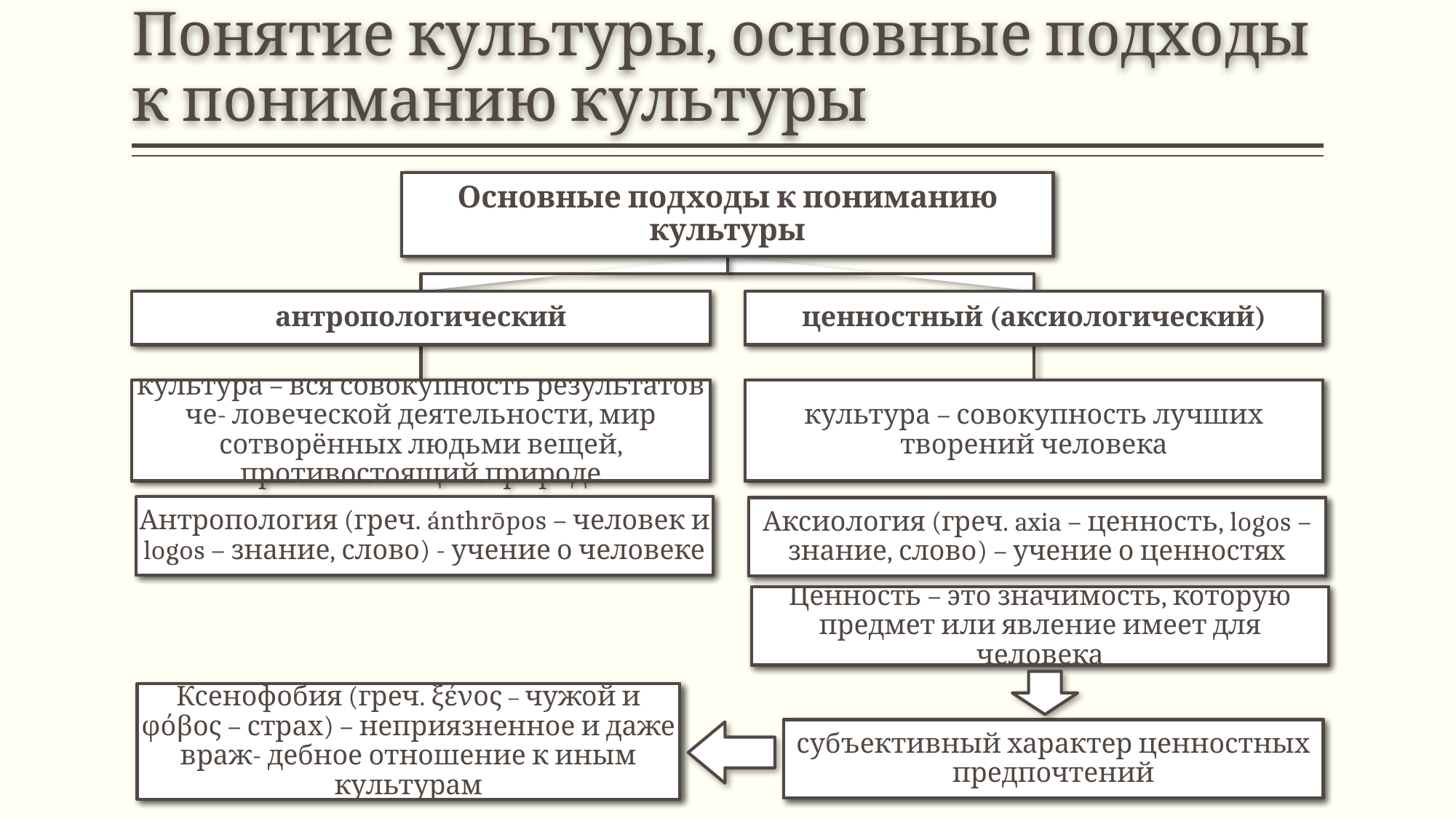

# Понятие культуры, основные подходы к пониманию культуры

Основные подходы к пониманию культуры

антропологический

ценностный (аксиологический)

культура – вся совокупность результатов че- ловеческой деятельности, мир сотворённых людьми вещей, противостоящий природе

культура – совокупность лучших творений человека

Антропология (греч. ánthrōpos – человек и logos – знание, слово) - учение о человеке

Аксиология (греч. axia – ценность, logos – знание, слово) – учение о ценностях

Ценность – это значимость, которую предмет или явление имеет для человека

Ксенофобия (греч. ξένος – чужой и φόβος – страх) – неприязненное и даже враж- дебное отношение к иным культурам

субъективный характер ценностных предпочтений